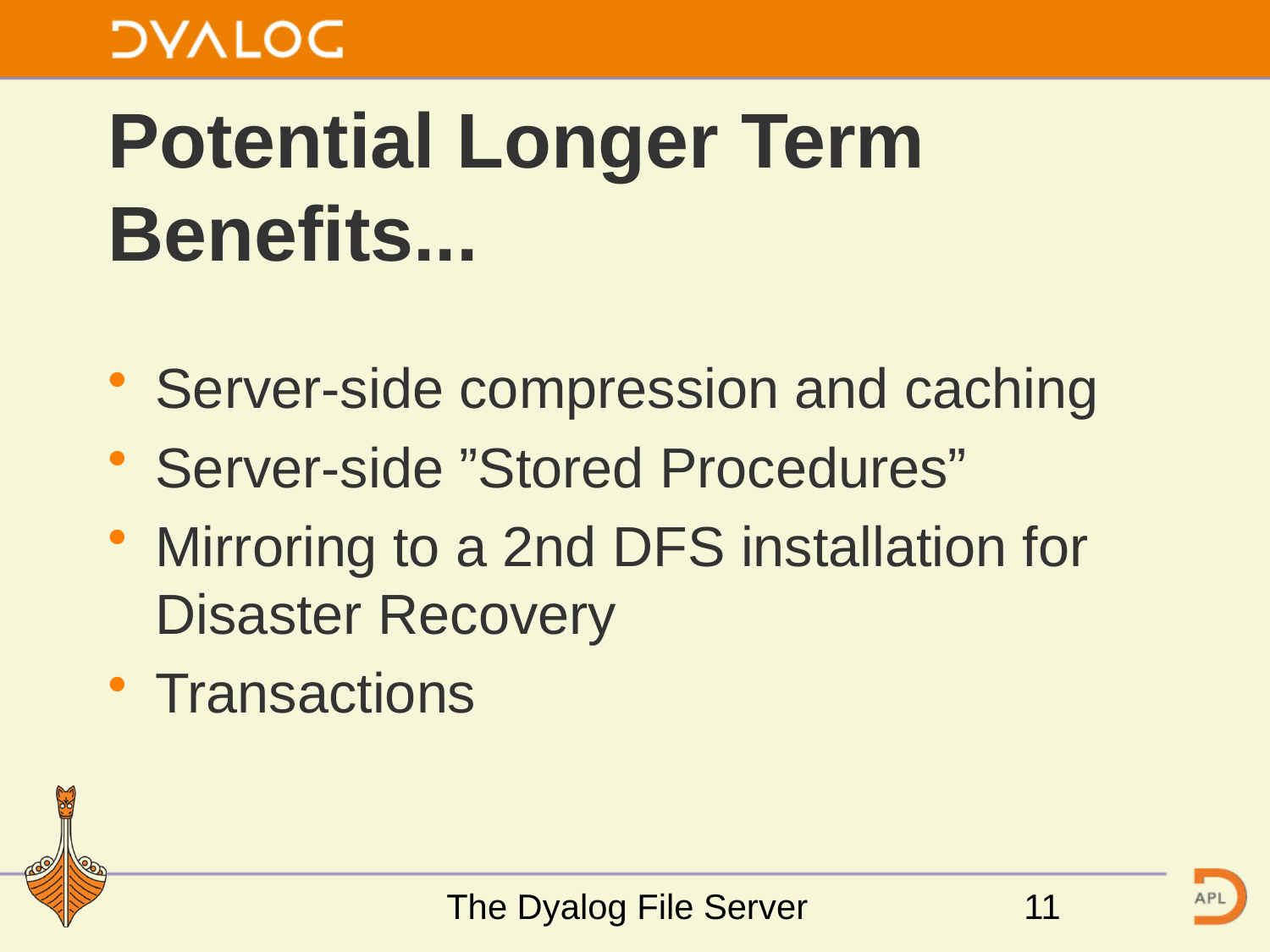

# Potential Longer Term Benefits...
Server-side compression and caching
Server-side ”Stored Procedures”
Mirroring to a 2nd DFS installation for Disaster Recovery
Transactions

The Dyalog File Server
11